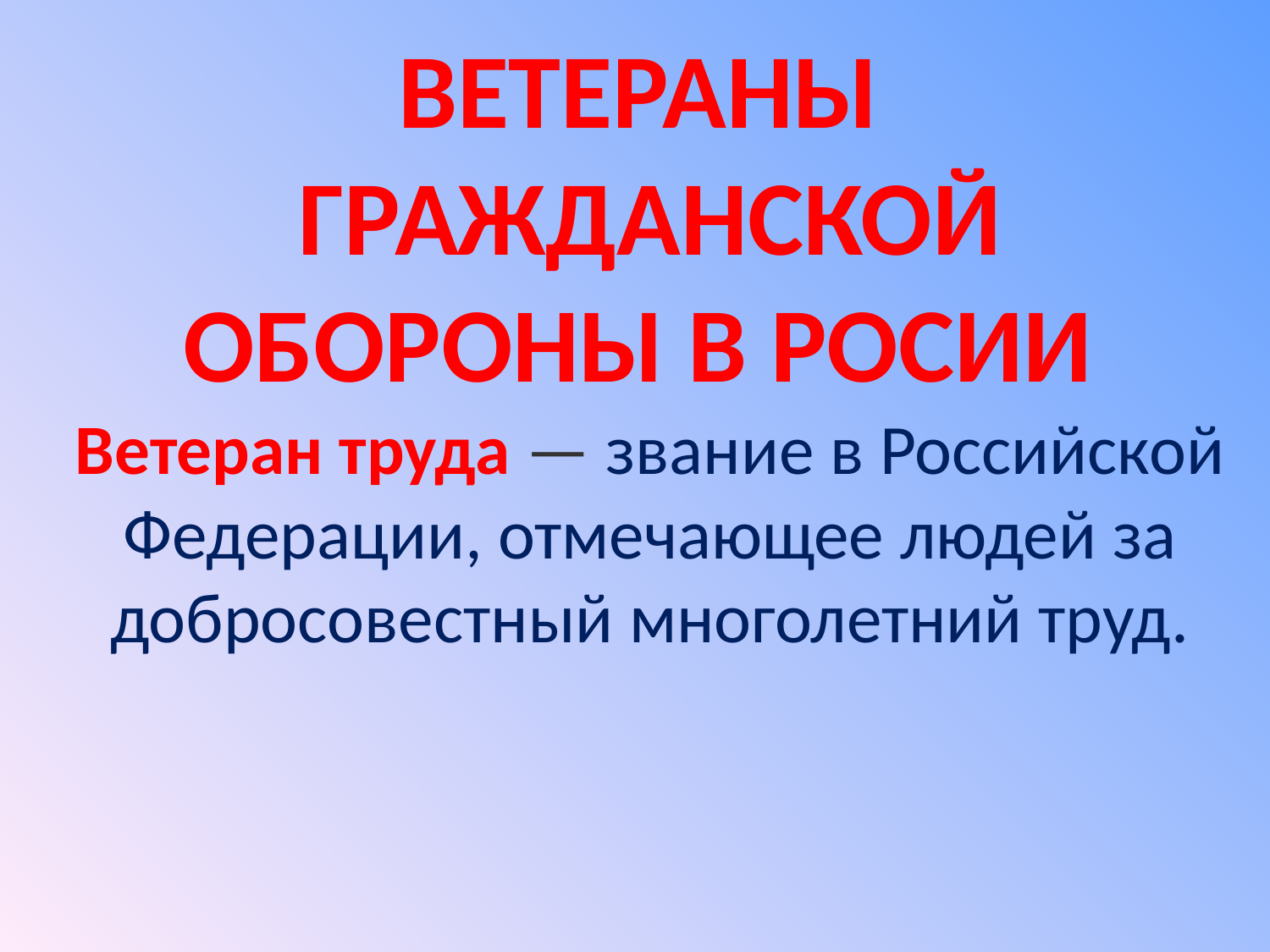

ВЕТЕРАНЫ  ГРАЖДАНСКОЙ ОБОРОНЫ В РОСИИ
Ветеран труда — звание в Российской Федерации, отмечающее людей за добросовестный многолетний труд.